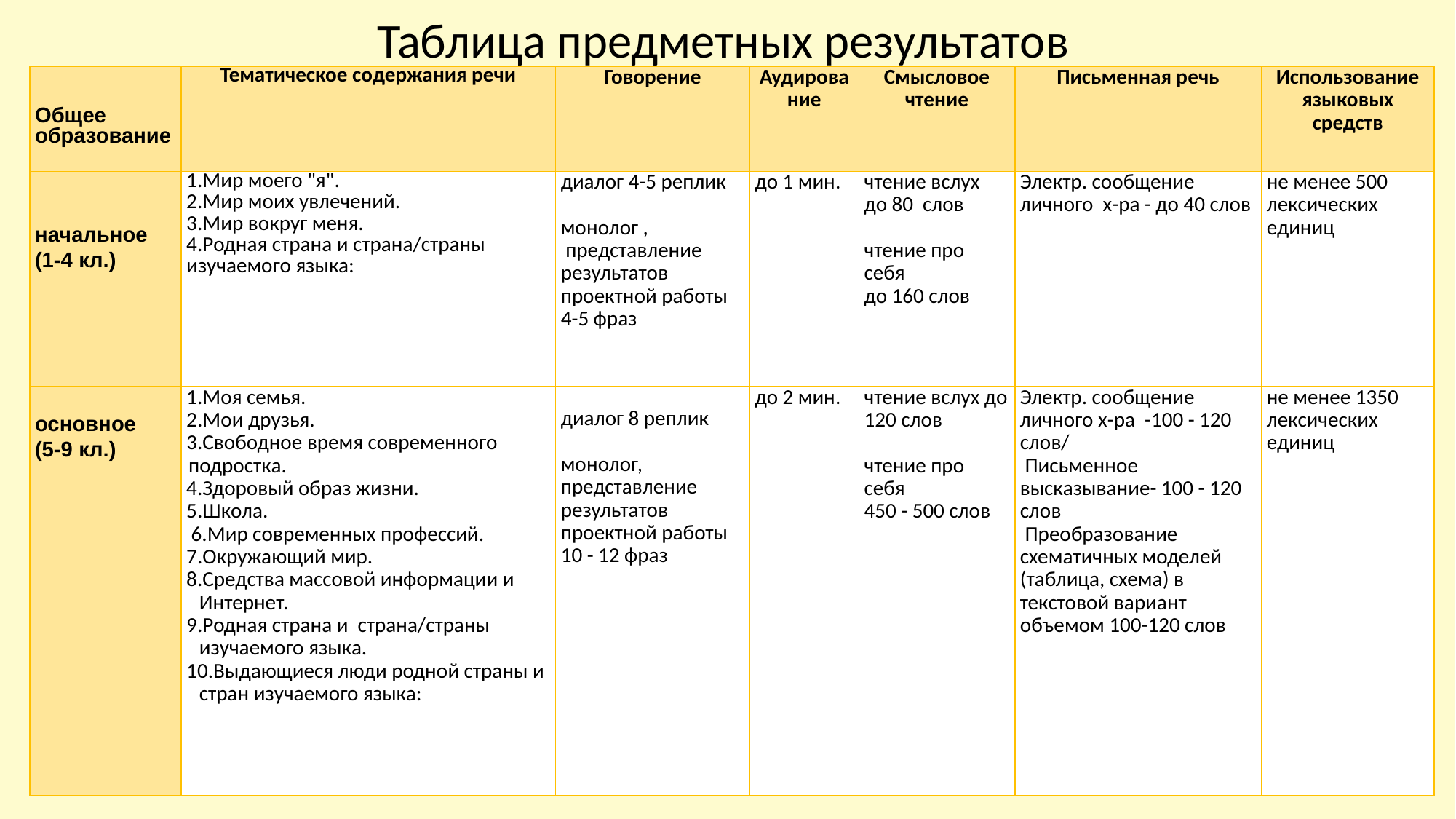

# Таблица предметных результатов
| Общее образование | Тематическое содержания речи | Говорение | Аудирование | Смысловое чтение | Письменная речь | Использование языковых средств |
| --- | --- | --- | --- | --- | --- | --- |
| начальное (1-4 кл.) | 1.Мир моего "я". 2.Мир моих увлечений. 3.Мир вокруг меня. 4.Родная страна и страна/страны изучаемого языка: | диалог 4-5 реплик   монолог , представление результатов проектной работы 4-5 фраз | до 1 мин. | чтение вслух до 80 слов   чтение про себя до 160 слов | Электр. сообщение личного х-ра - до 40 слов | не менее 500 лексических единиц |
| основное (5-9 кл.) | 1.Моя семья. 2.Мои друзья. 3.Свободное время современного подростка. 4.Здоровый образ жизни. 5.Школа. 6.Мир современных профессий. 7.Окружающий мир. 8.Средства массовой информации и Интернет. 9.Родная страна и страна/страны изучаемого языка. 10.Выдающиеся люди родной страны и стран изучаемого языка: | диалог 8 реплик   монолог, представление результатов проектной работы 10 - 12 фраз | до 2 мин. | чтение вслух до 120 слов   чтение про себя 450 - 500 слов | Электр. сообщение личного х-ра -100 - 120 слов/  Письменное высказывание- 100 - 120 слов  Преобразование схематичных моделей (таблица, схема) в текстовой вариант объемом 100-120 слов | не менее 1350 лексических единиц |